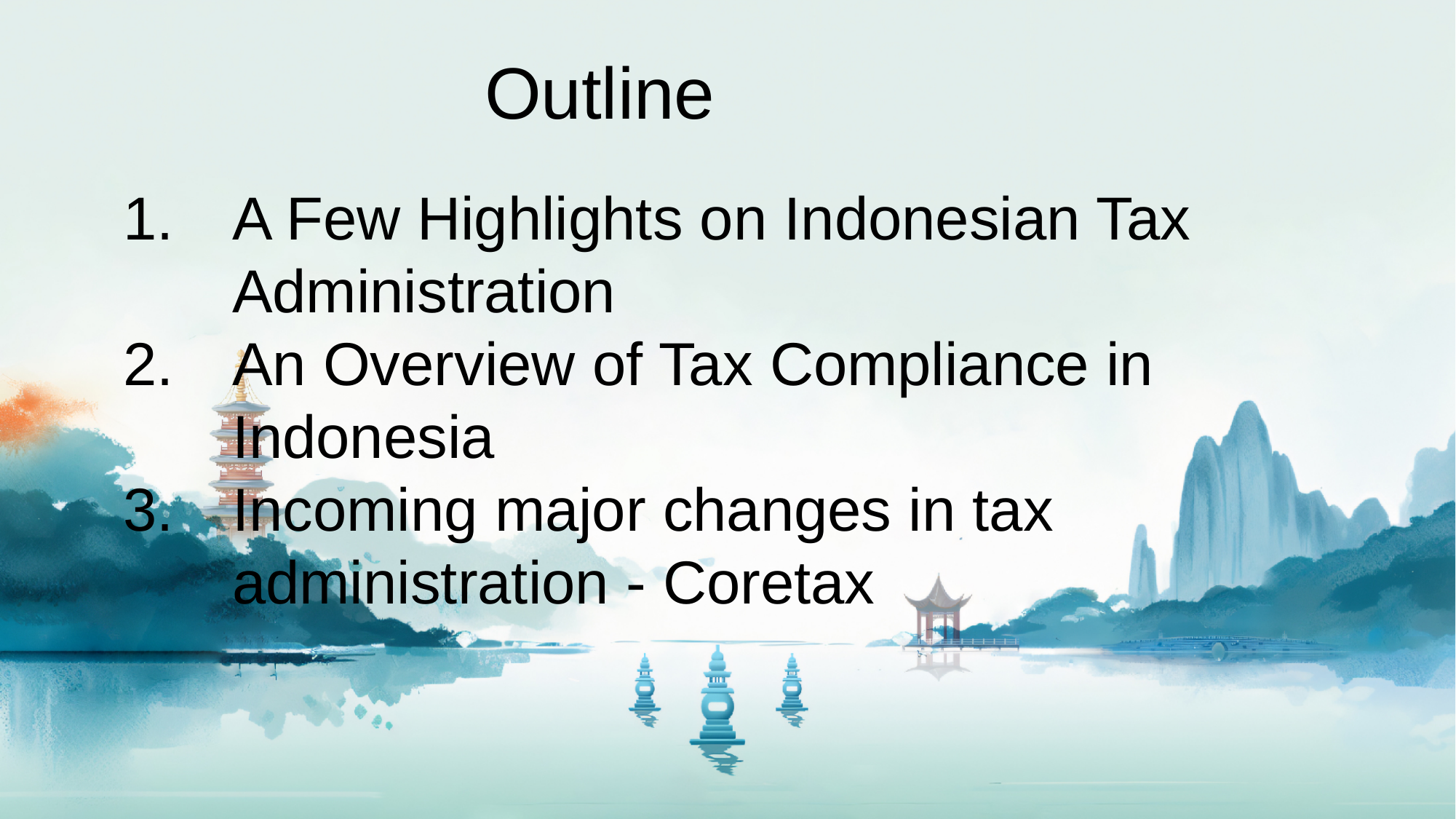

Outline
A Few Highlights on Indonesian Tax Administration
An Overview of Tax Compliance in Indonesia
Incoming major changes in tax administration - Coretax